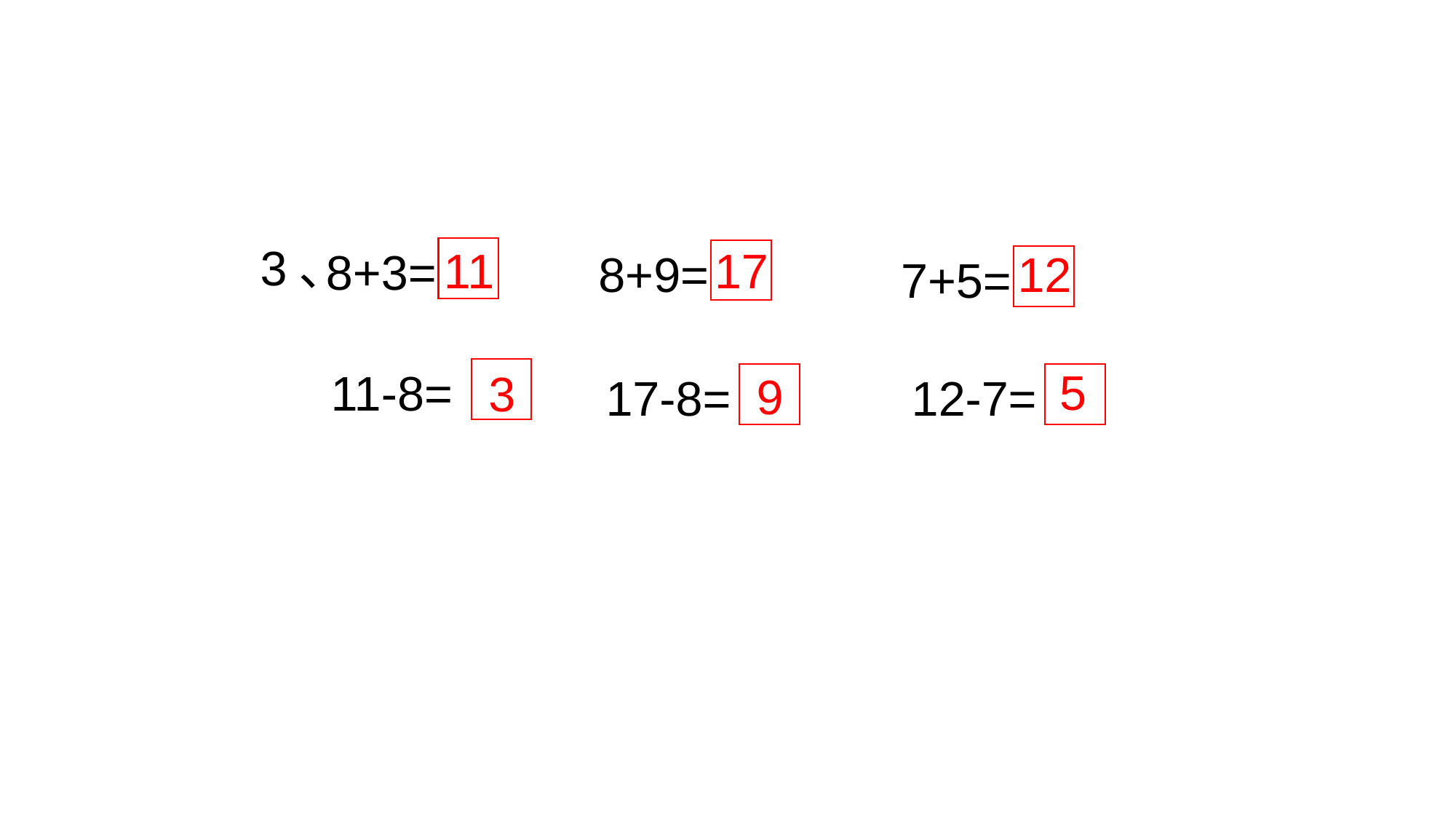

3、
17
11
8+3=

8+9=
12

7+5=

5
11-8=
3

9
17-8=
12-7=